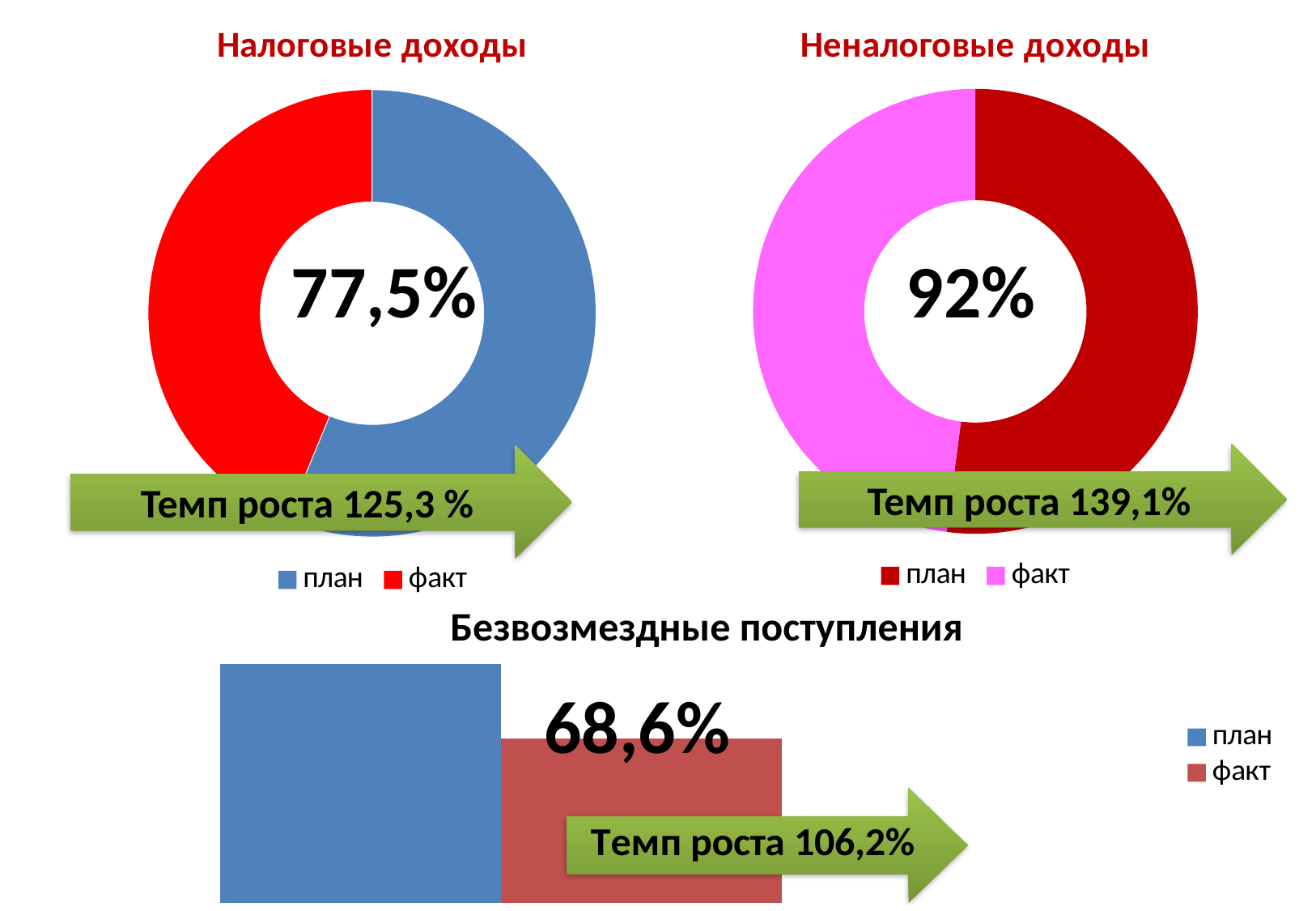

### Chart: Неналоговые доходы

| Category | Продажи |
|---|---|
| план | 59.1 |
| факт | 54.4 |

### Chart: Налоговые доходы

| Category | Продажи |
|---|---|
| план | 352.9 |
| факт | 274.7 |
77,5%
92%
Темп роста 139,1%
Темп роста 125,3 %

### Chart

| Category | план | факт |
|---|---|---|
| Категория 1 | 828.3 | 568.6 |
# Безвозмездные поступления
68,6%